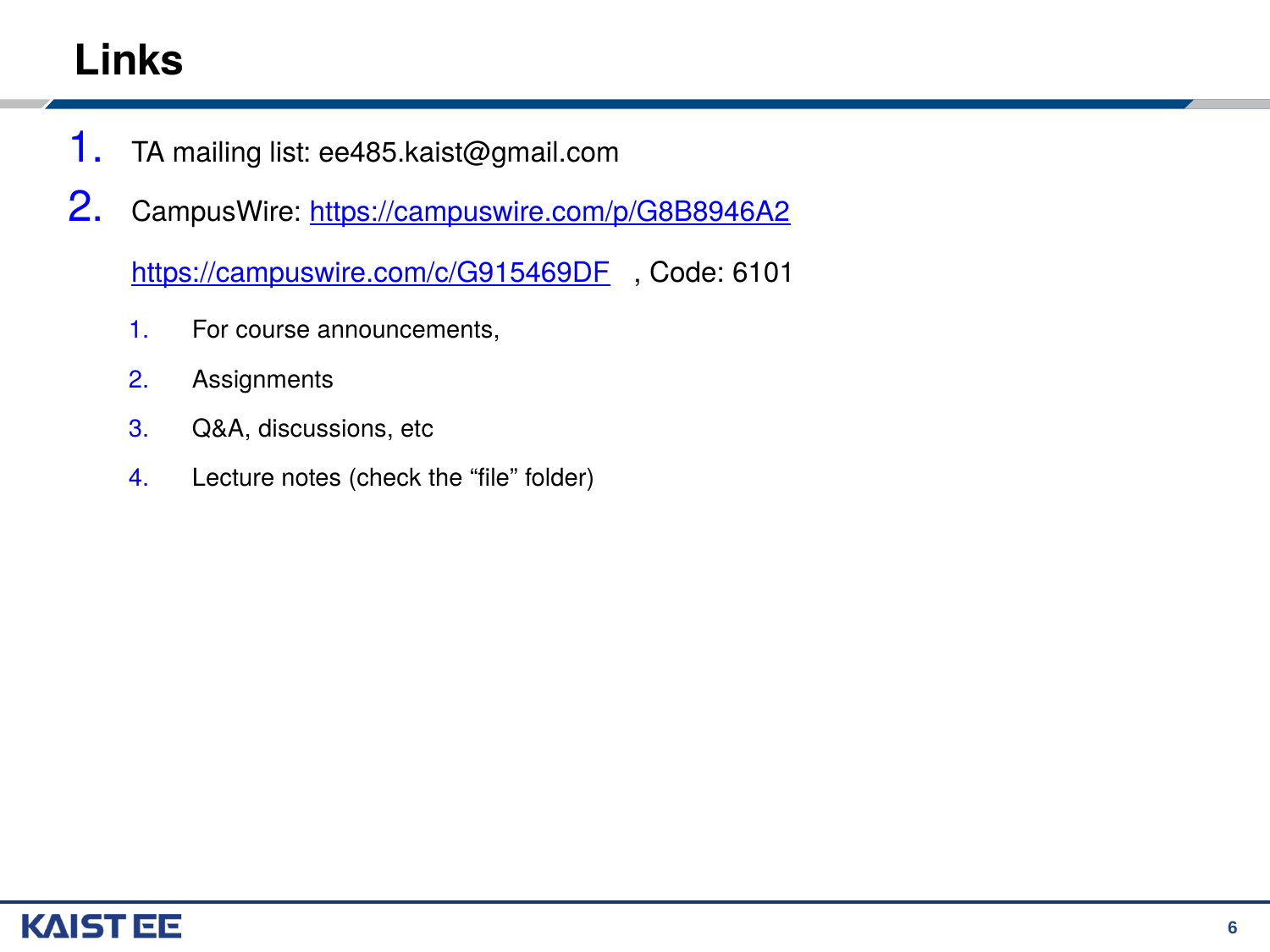

# Links
TA mailing list: ee485.kaist@gmail.com
CampusWire: https://campuswire.com/p/G8B8946A2 https://campuswire.com/c/G915469DF   , Code: 6101
For course announcements,
Assignments
Q&A, discussions, etc
Lecture notes (check the “file” folder)